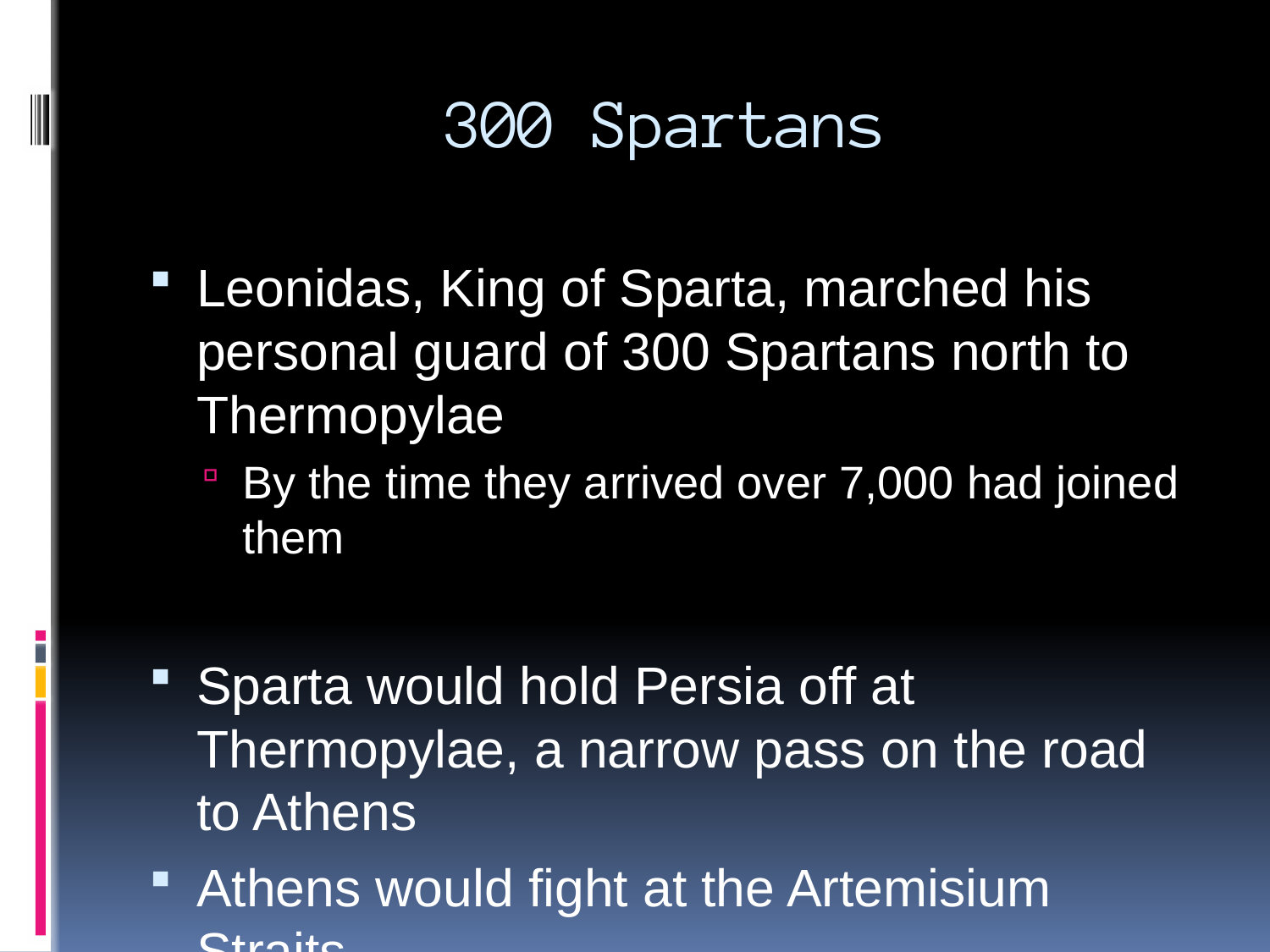

# 300 Spartans
Leonidas, King of Sparta, marched his personal guard of 300 Spartans north to Thermopylae
By the time they arrived over 7,000 had joined them

Sparta would hold Persia off at Thermopylae, a narrow pass on the road to Athens
Athens would fight at the Artemisium Straits